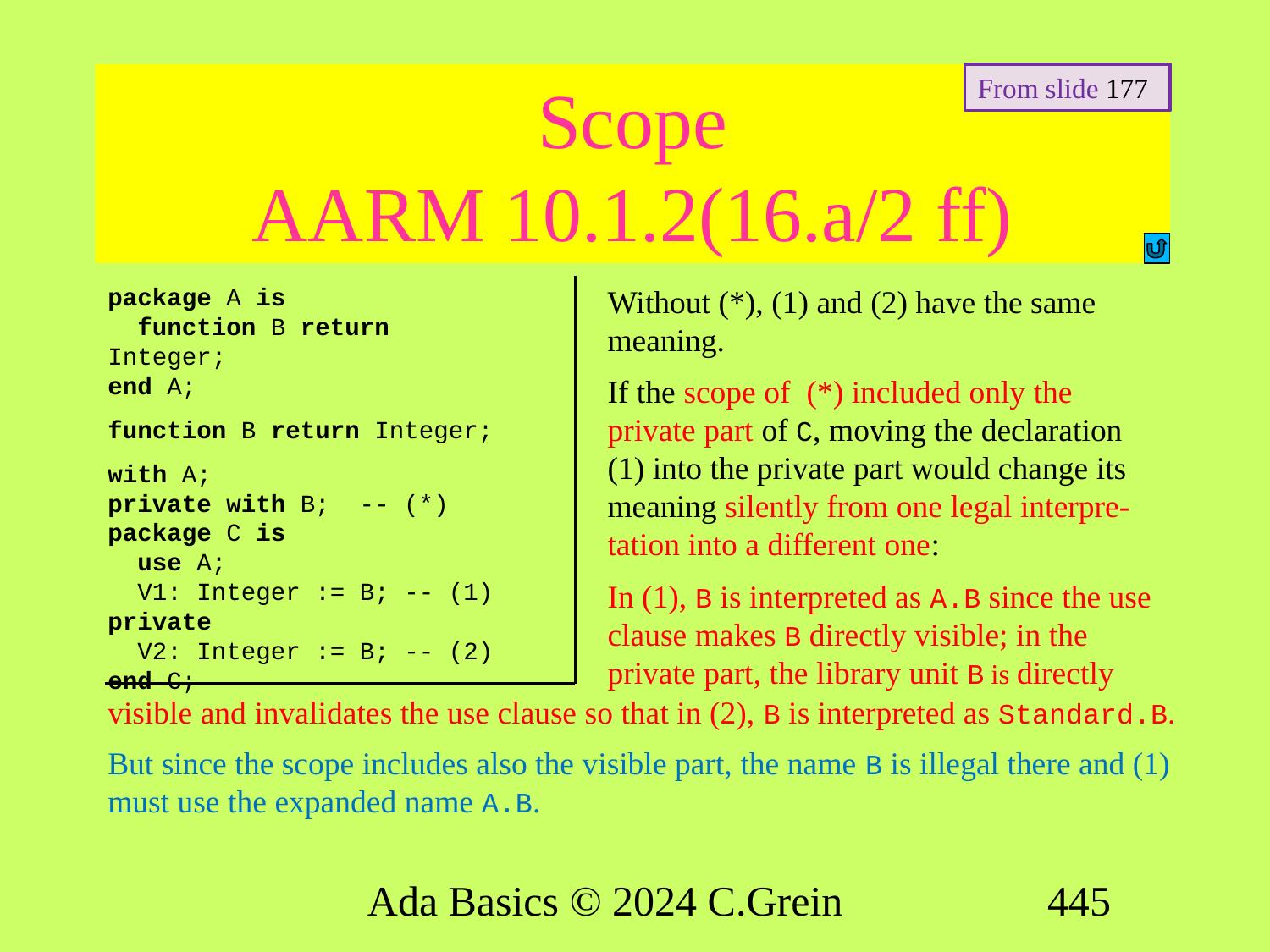

# Scope AARM 10.1.2(16.a/2 ff)
From slide 177

package A is
  function B return Integer;
end A;
function B return Integer;
with A;
private with B;  -- (*)
package C is
  use A;
  V1: Integer := B; -- (1)
private
  V2: Integer := B; -- (2)
end C;
Without (*), (1) and (2) have the same meaning.
If the scope of  (*) included only the private part of C, moving the declaration (1) into the private part would change its meaning silently from one legal interpre-tation into a different one:
In (1), B is interpreted as A.B since the use clause makes B directly visible; in the private part, the library unit B is directly
visible and invalidates the use clause so that in (2), B is interpreted as Standard.B.

But since the scope includes also the visible part, the name B is illegal there and (1) must use the expanded name A.B.
Ada Basics © 2024 C.Grein
445